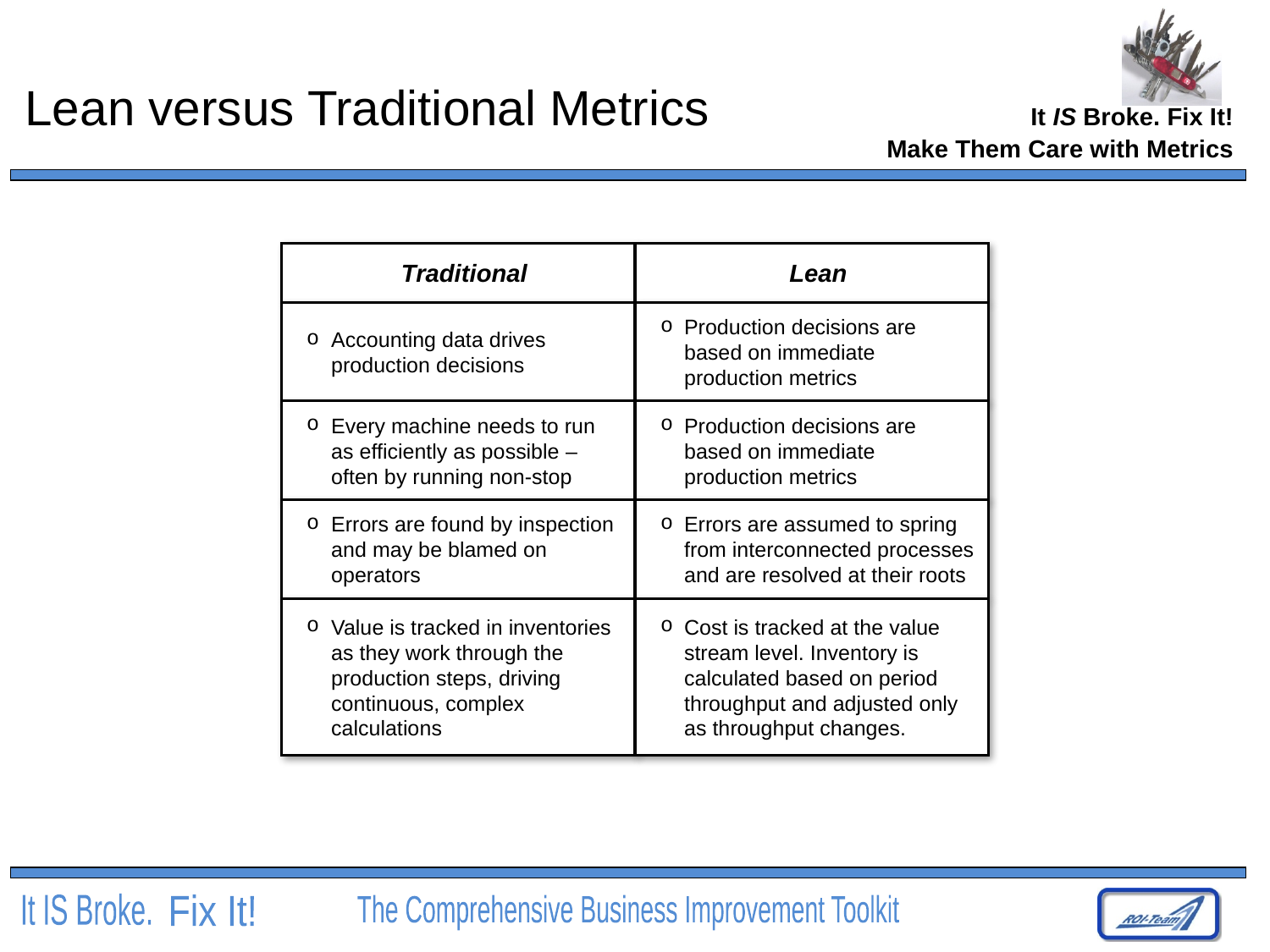

# Lean versus Traditional Metrics
Make Them Care with Metrics
Traditional
Lean
Accounting data drives production decisions
Production decisions are based on immediate production metrics
Every machine needs to run as efficiently as possible – often by running non-stop
Production decisions are based on immediate production metrics
Errors are found by inspection and may be blamed on operators
Errors are assumed to spring from interconnected processes and are resolved at their roots
Value is tracked in inventories as they work through the production steps, driving continuous, complex calculations
Cost is tracked at the value stream level. Inventory is calculated based on period throughput and adjusted only as throughput changes.